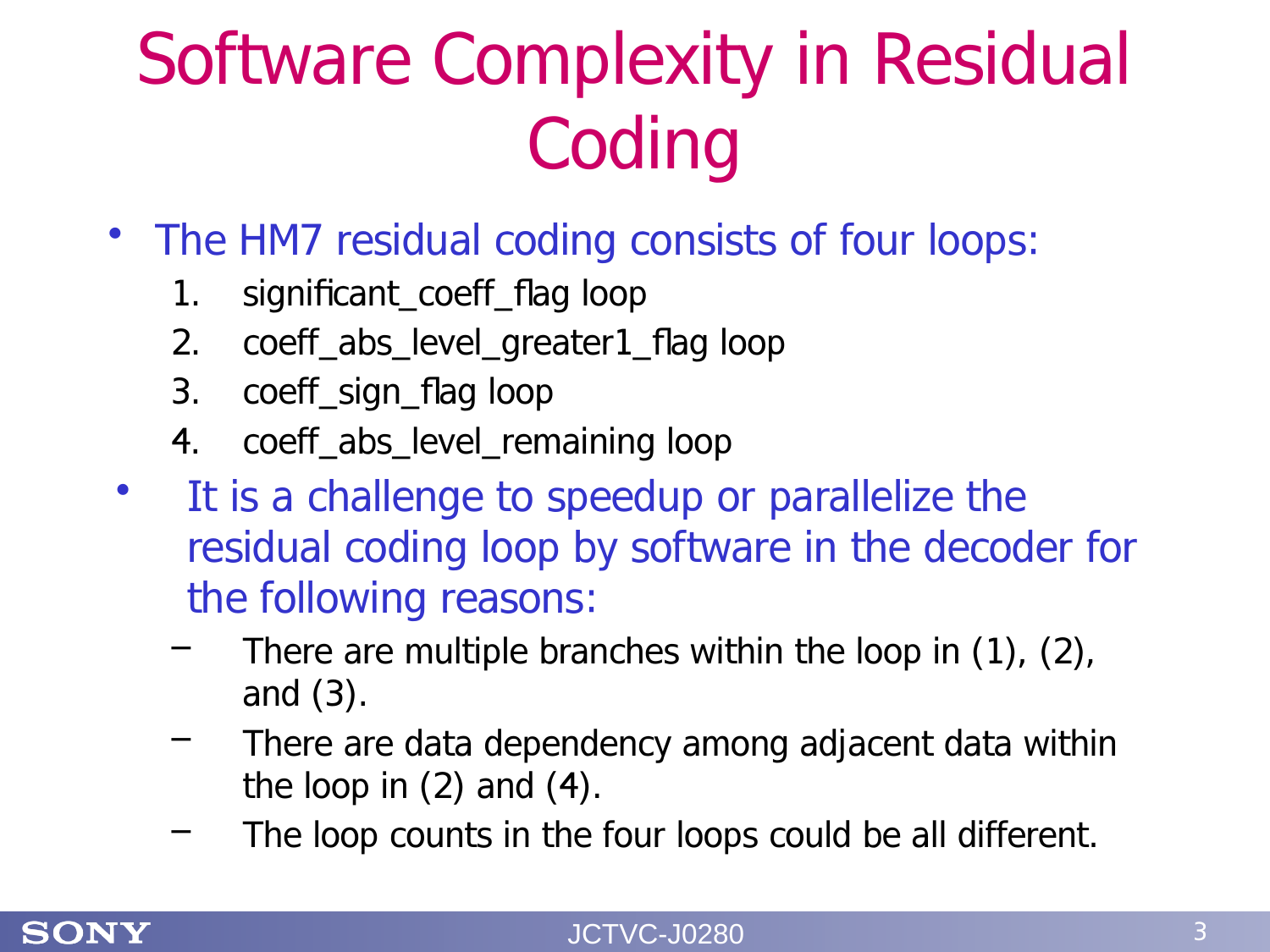

# Software Complexity in Residual Coding
The HM7 residual coding consists of four loops:
significant_coeff_flag loop
coeff_abs_level_greater1_flag loop
coeff_sign_flag loop
coeff_abs_level_remaining loop
It is a challenge to speedup or parallelize the residual coding loop by software in the decoder for the following reasons:
There are multiple branches within the loop in (1), (2), and (3).
There are data dependency among adjacent data within the loop in (2) and (4).
The loop counts in the four loops could be all different.

JCTVC-J0280
3